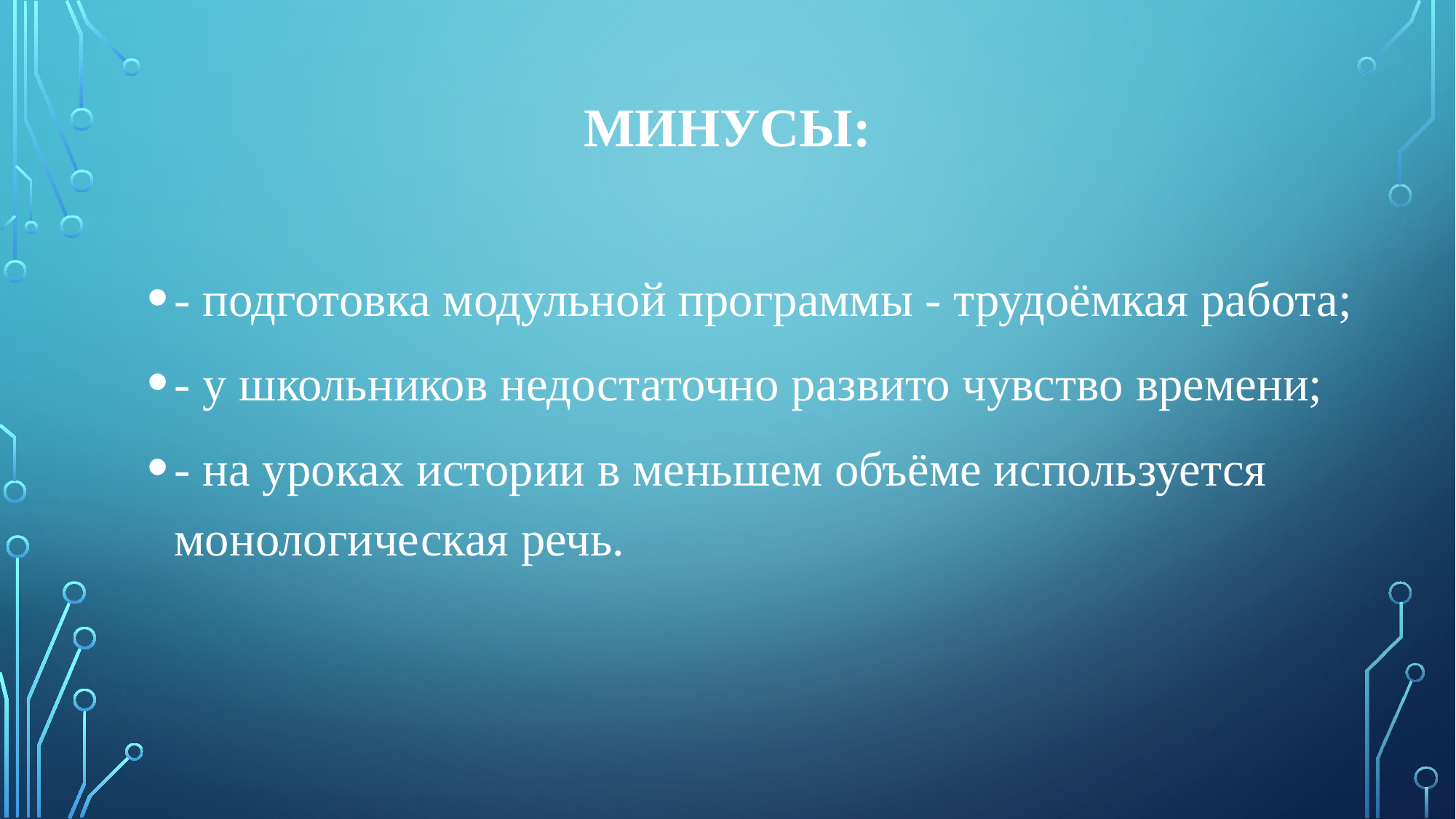

# Минусы:
- подготовка модульной программы - трудоёмкая работа;
- у школьников недостаточно развито чувство времени;
- на уроках истории в меньшем объёме используется монологическая речь.